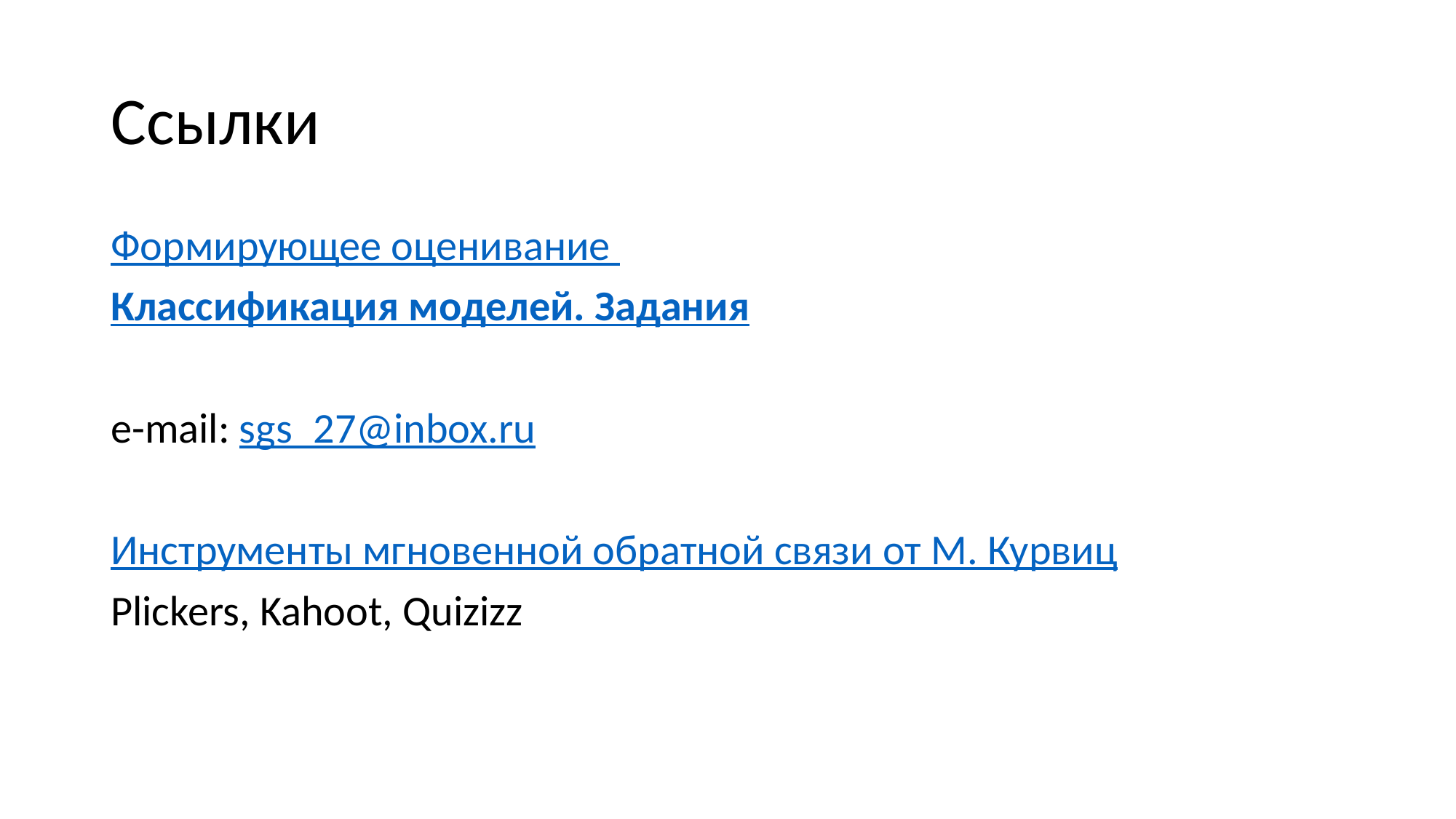

# Ссылки
Формирующее оценивание
Классификация моделей. Задания

e-mail: sgs_27@inbox.ru

Инструменты мгновенной обратной связи от М. Курвиц
Plickers, Kahoot, Quizizz